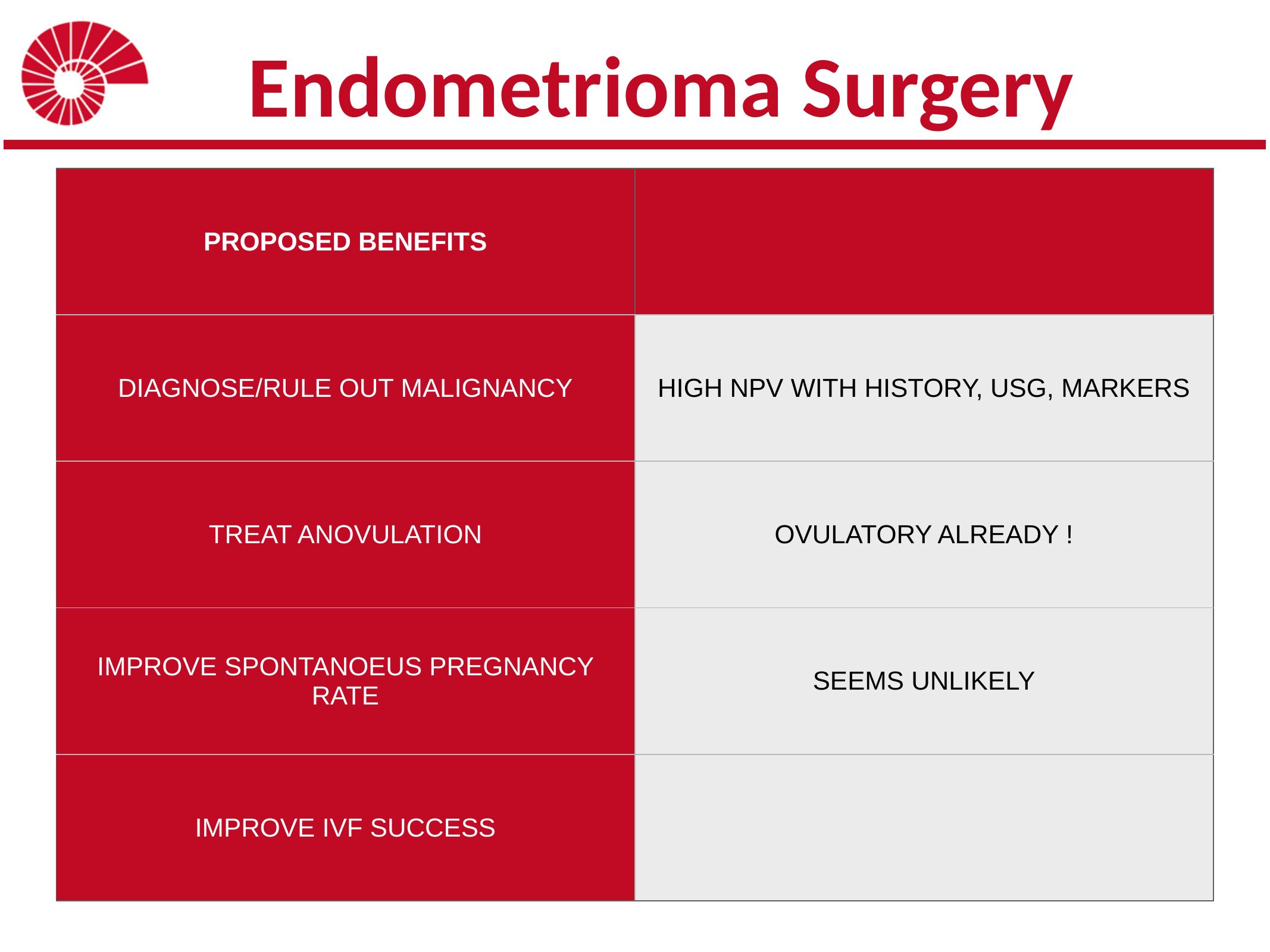

# Endometrioma Surgery
| PROPOSED BENEFITS |  |
| --- | --- |
| DIAGNOSE/RULE OUT MALIGNANCY | HIGH NPV WITH HISTORY, USG, MARKERS |
| TREAT ANOVULATION | OVULATORY ALREADY ! |
| IMPROVE SPONTANOEUS PREGNANCY RATE | SEEMS UNLIKELY |
| IMPROVE IVF SUCCESS |  |